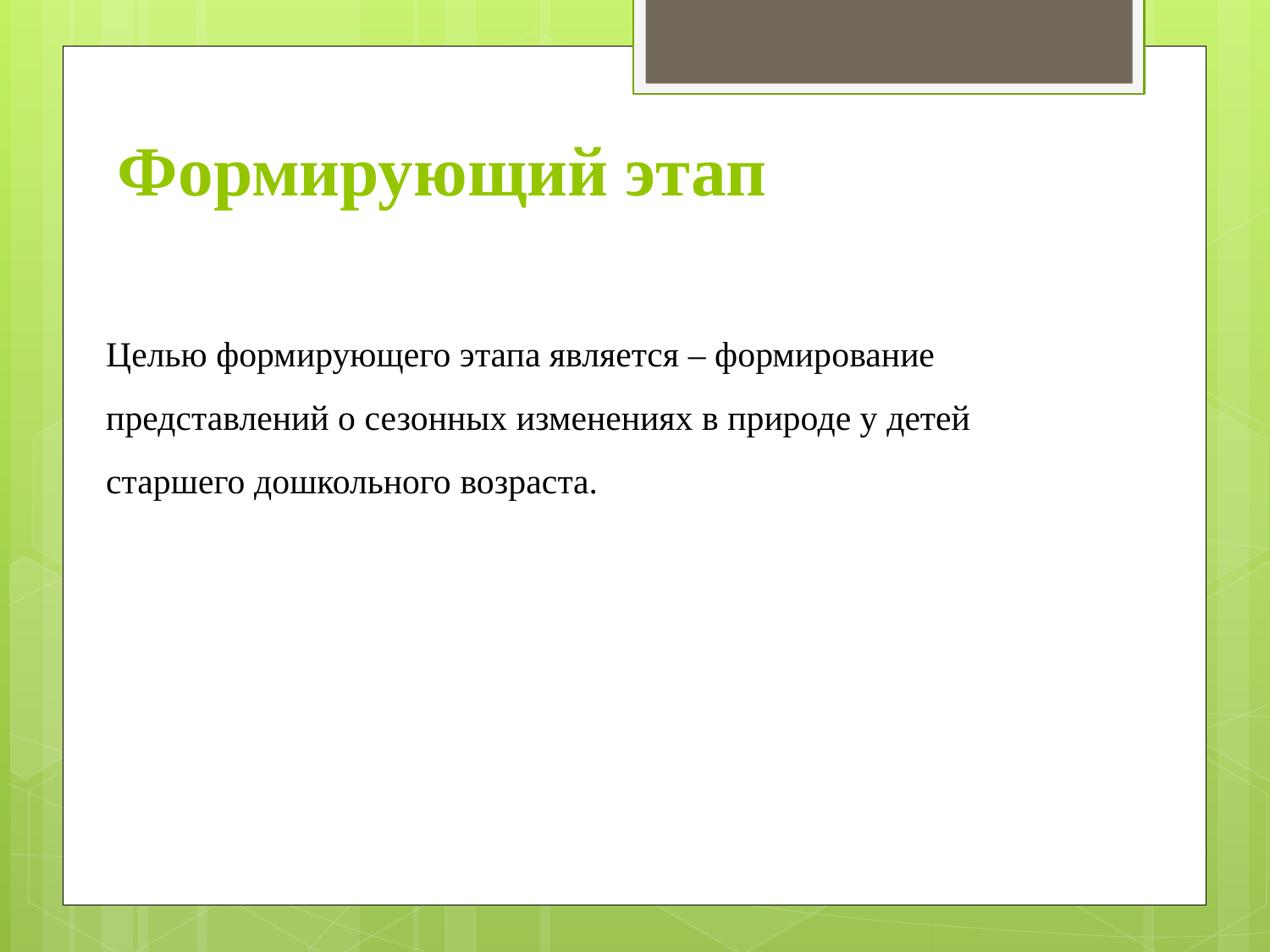

# Формирующий этап
Целью формирующего этапа является – формирование представлений о сезонных изменениях в природе у детей старшего дошкольного возраста.